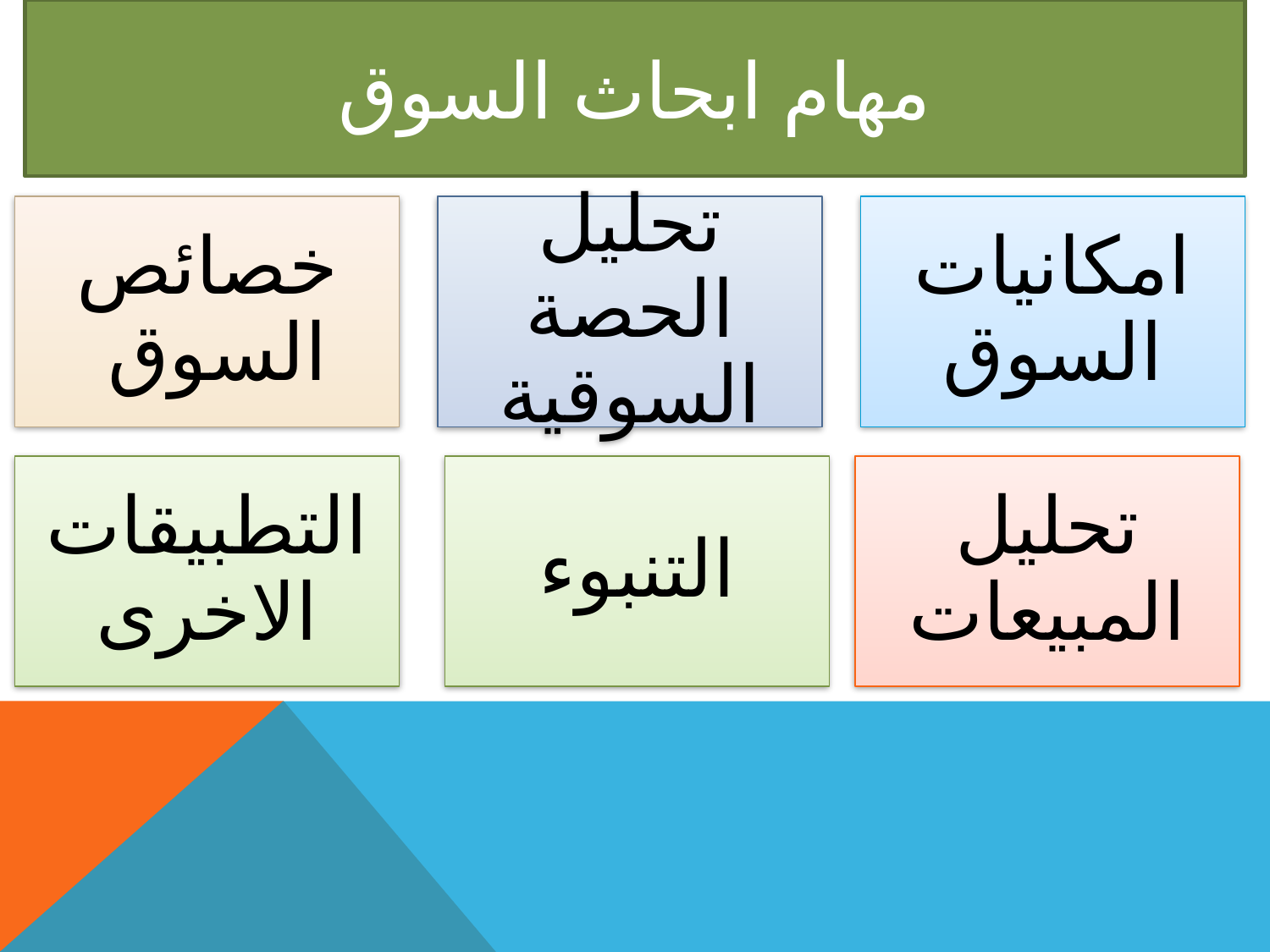

# مهام ابحاث السوق
خصائص السوق
تحليل الحصة السوقية
امكانيات السوق
التنبوء
تحليل المبيعات
التطبيقات الاخرى